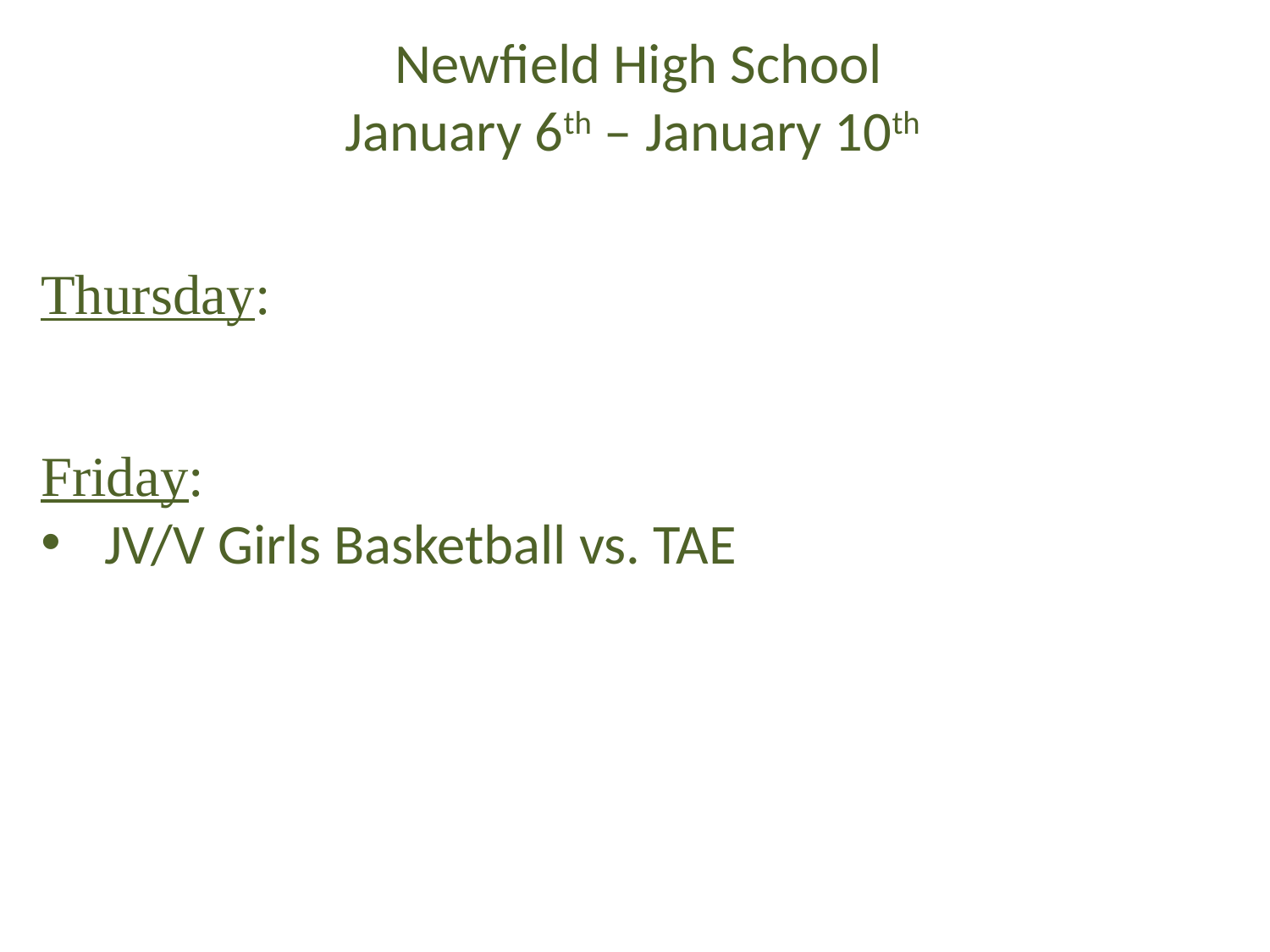

Newfield High School
January 6th – January 10th
Thursday:
Friday:
JV/V Girls Basketball vs. TAE